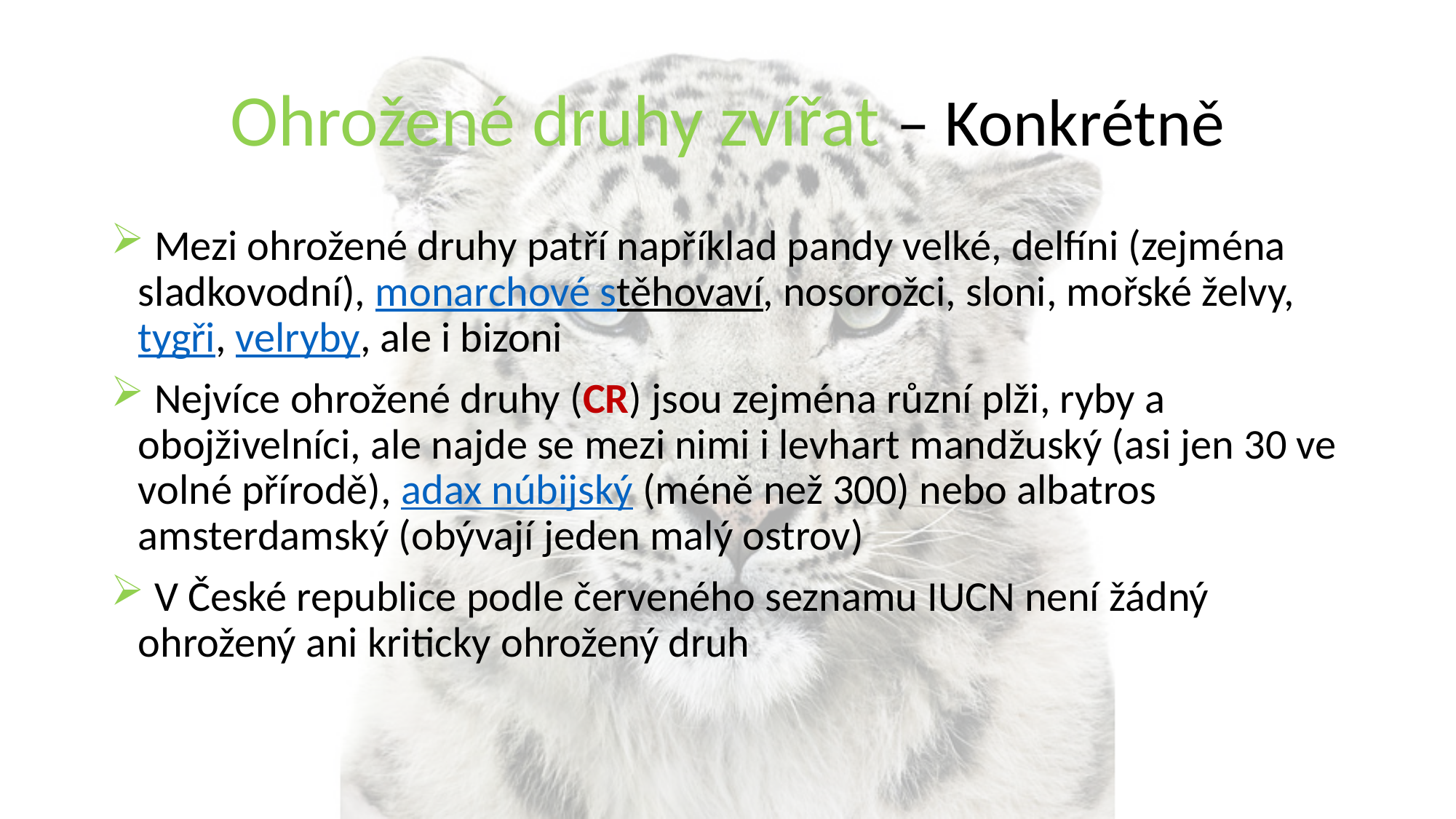

# Ohrožené druhy zvířat – Konkrétně
 Mezi ohrožené druhy patří například pandy velké, delfíni (zejména sladkovodní), monarchové stěhovaví, nosorožci, sloni, mořské želvy, tygři, velryby, ale i bizoni
 Nejvíce ohrožené druhy (CR) jsou zejména různí plži, ryby a obojživelníci, ale najde se mezi nimi i levhart mandžuský (asi jen 30 ve volné přírodě), adax núbijský (méně než 300) nebo albatros amsterdamský (obývají jeden malý ostrov)
 V České republice podle červeného seznamu IUCN není žádný ohrožený ani kriticky ohrožený druh